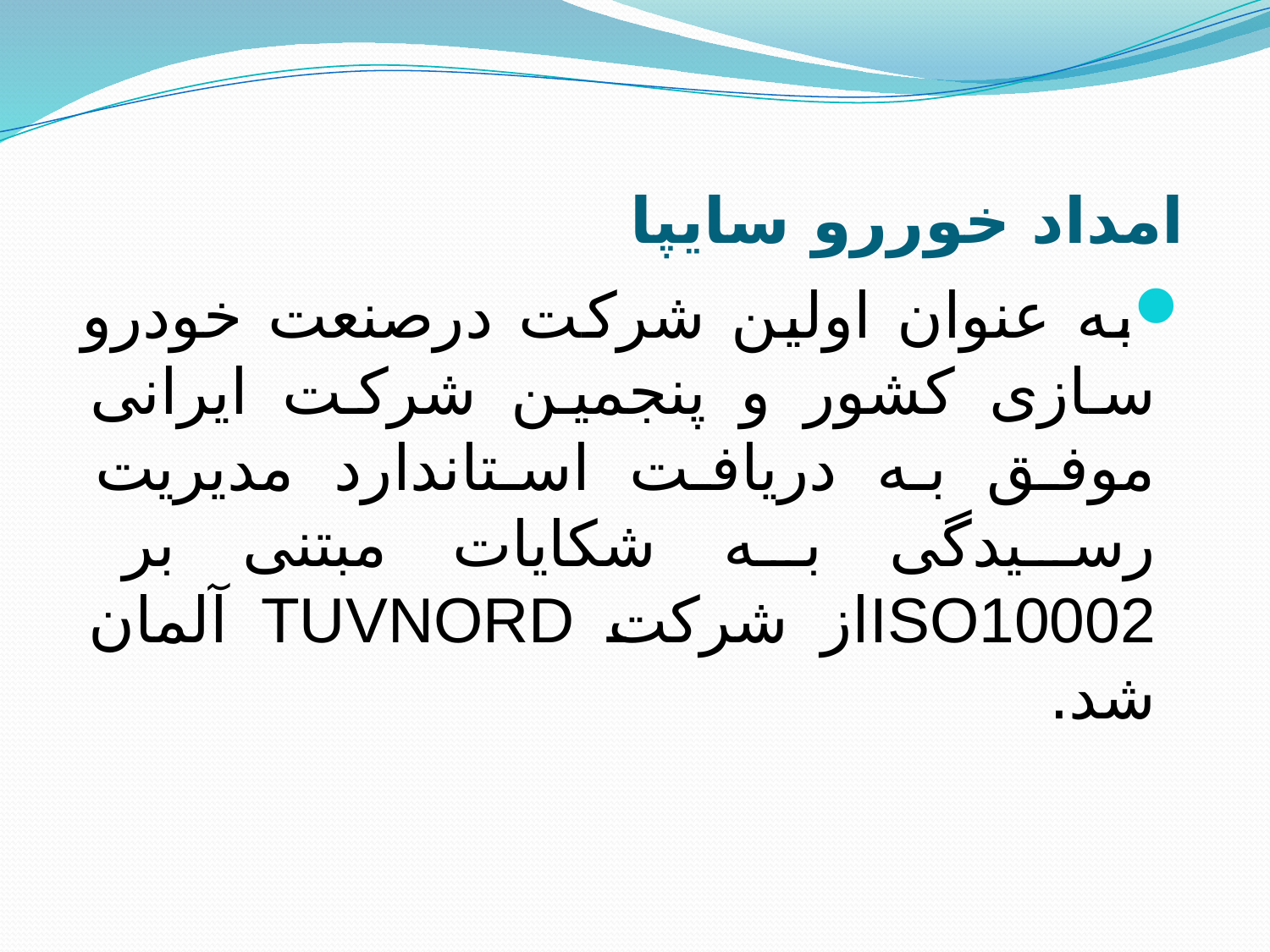

# امداد خوررو سایپا
به عنوان اولین شرکت درصنعت خودرو سازی کشور و پنجمین شرکت ایرانی موفق به دریافت استاندارد مدیریت رسیدگی به شکایات مبتنی بر ISO10002از شرکت TUVNORD آلمان شد.